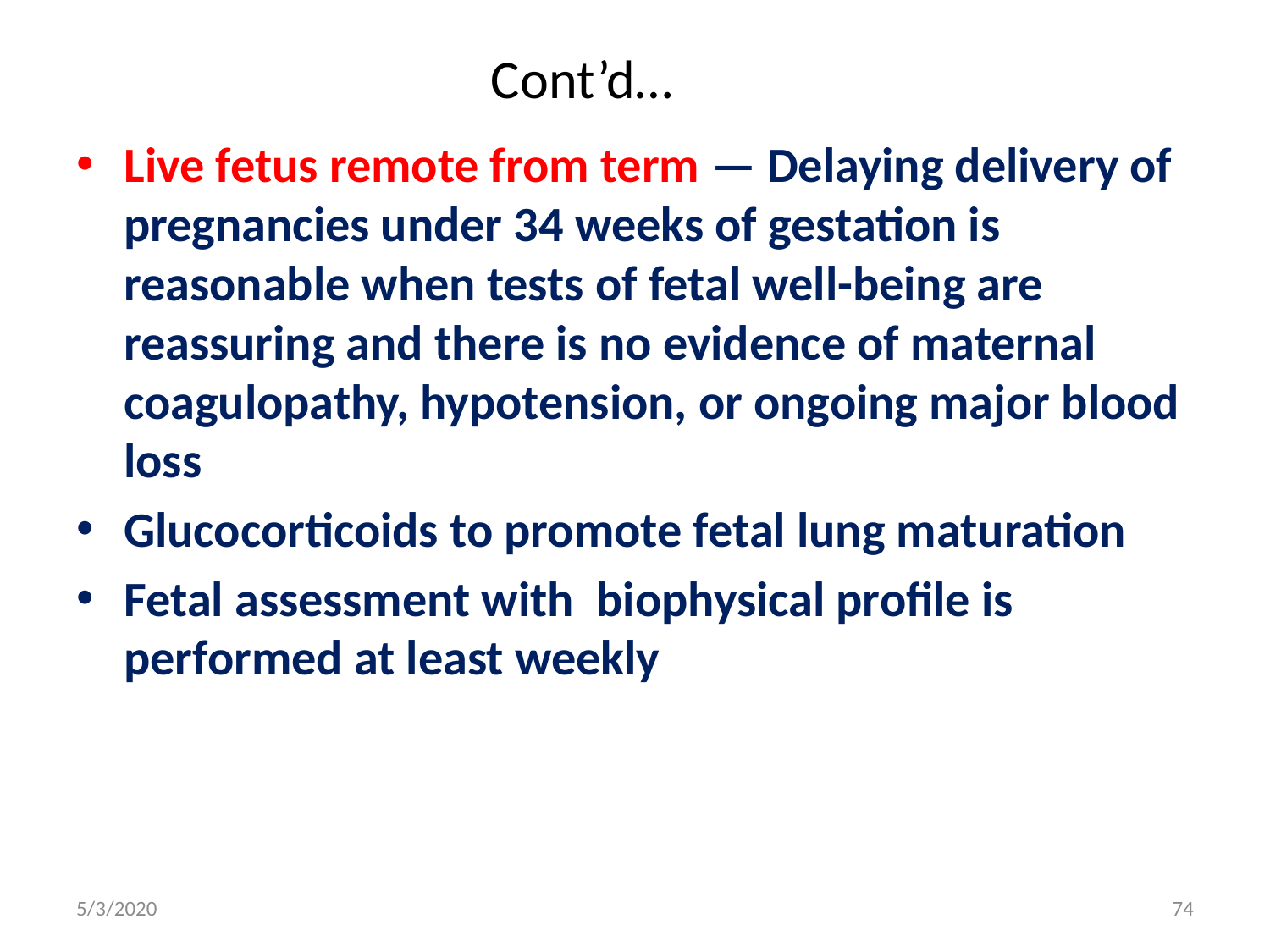

# Cont’d…
Live fetus remote from term — Delaying delivery of pregnancies under 34 weeks of gestation is reasonable when tests of fetal well-being are reassuring and there is no evidence of maternal coagulopathy, hypotension, or ongoing major blood loss
Glucocorticoids to promote fetal lung maturation
Fetal assessment with  biophysical profile is performed at least weekly

5/3/2020
74